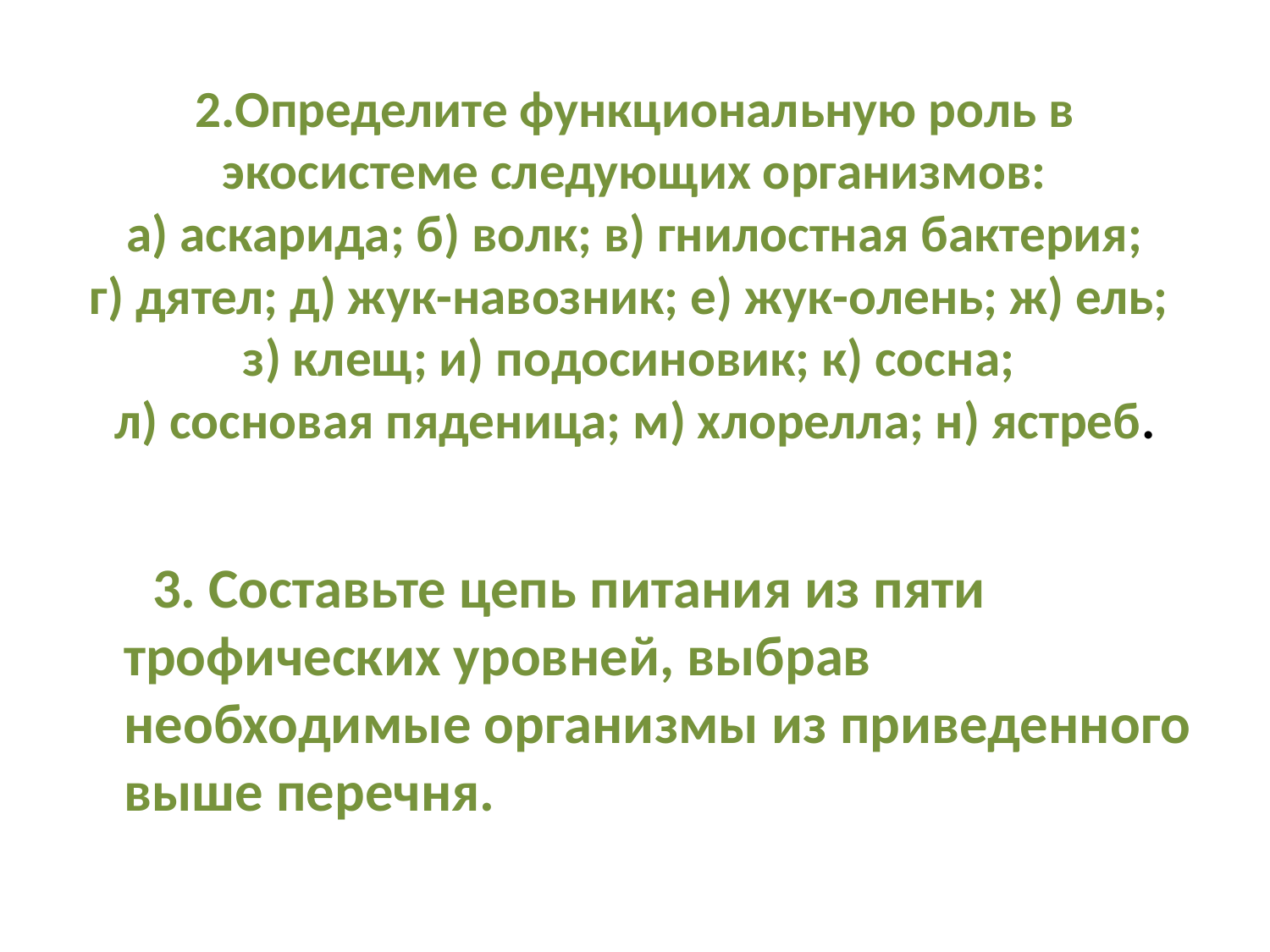

# 2.Определите функциональную роль в экосистеме следующих организмов: а) аскарида; б) волк; в) гнилостная бактерия; г) дятел; д) жук-навозник; е) жук-олень; ж) ель; з) клещ; и) подосиновик; к) сосна; л) сосновая пяденица; м) хлорелла; н) ястреб.
      3. Составьте цепь питания из пяти трофических уровней, выбрав необходимые организмы из приведенного выше перечня.